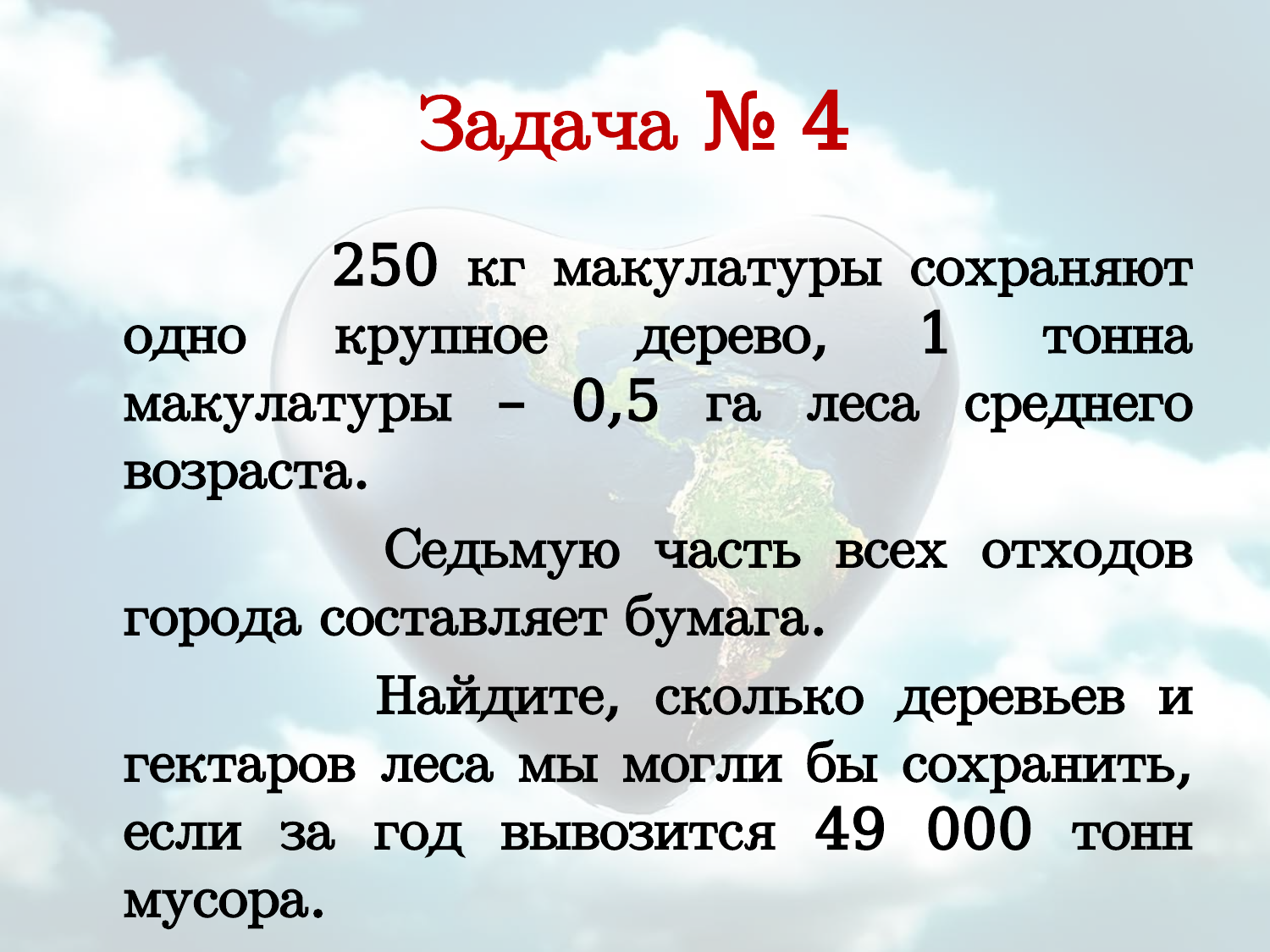

Задача № 4
         250 кг макулатуры сохраняют одно крупное дерево, 1 тонна макулатуры – 0,5 га леса среднего возраста.
         Седьмую часть всех отходов города составляет бумага.
         Найдите, сколько деревьев и гектаров леса мы могли бы сохранить, если за год вывозится 49 000 тонн мусора.